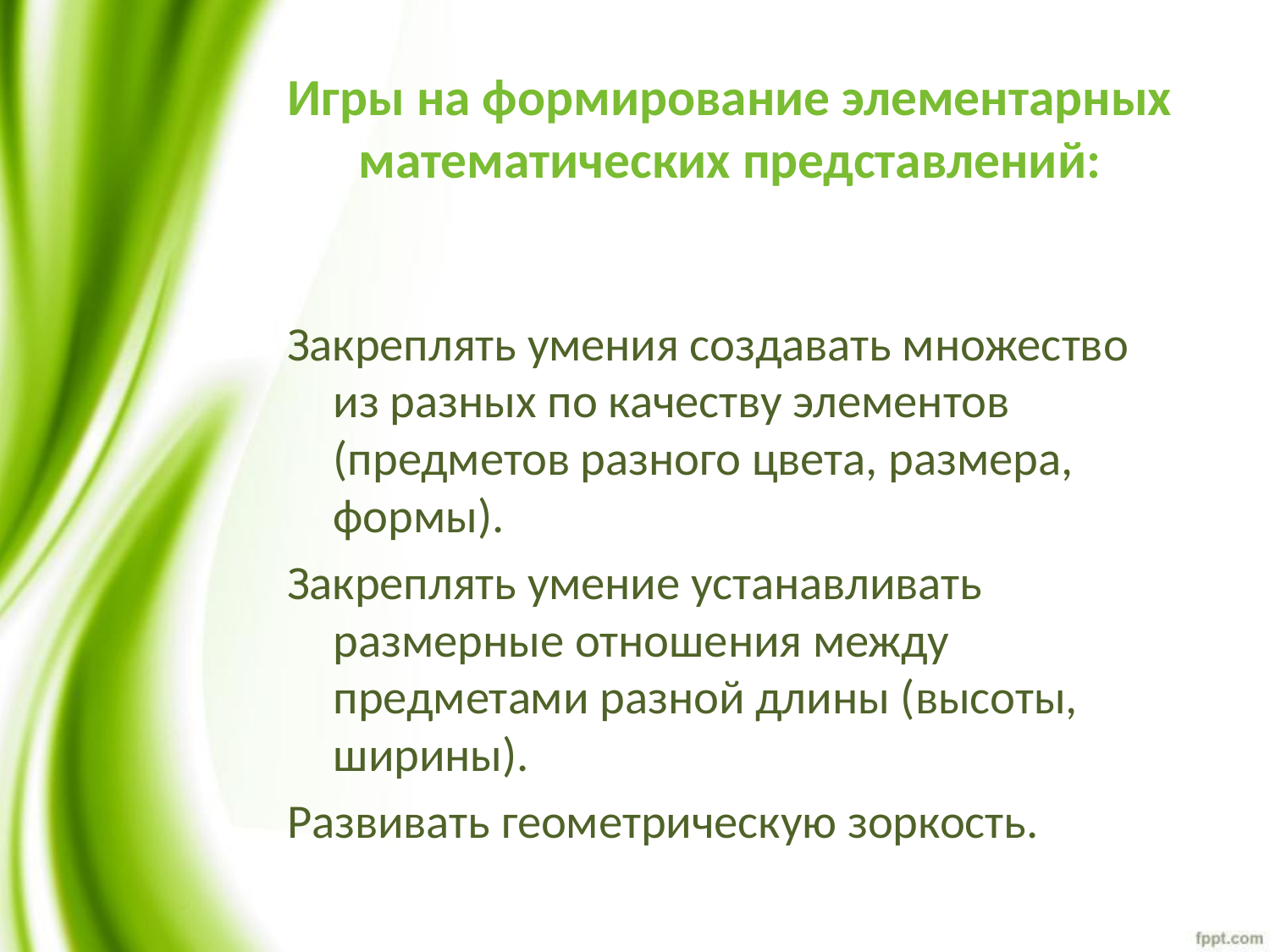

# Игры на формирование элементарных математических представлений:
Закреплять умения создавать множество из разных по качеству элементов (предметов разного цвета, размера, формы).
Закреплять умение устанавливать размерные отношения между предметами разной длины (высоты, ширины).
Развивать геометрическую зоркость.